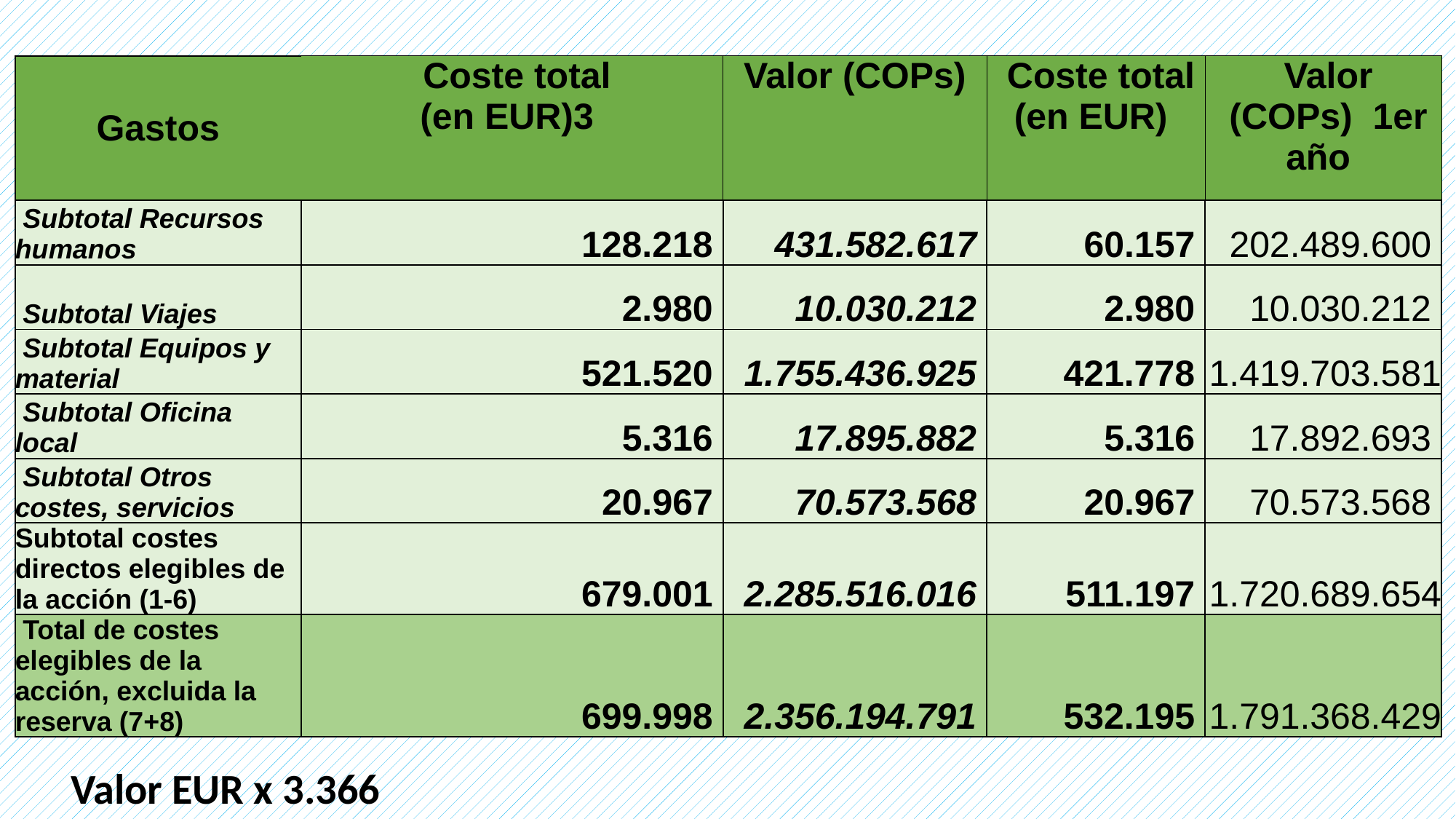

| Gastos | Coste total (en EUR)3 | Valor (COPs) | Coste total (en EUR) | Valor (COPs) 1er año |
| --- | --- | --- | --- | --- |
| Subtotal Recursos humanos | 128.218 | 431.582.617 | 60.157 | 202.489.600 |
| Subtotal Viajes | 2.980 | 10.030.212 | 2.980 | 10.030.212 |
| Subtotal Equipos y material | 521.520 | 1.755.436.925 | 421.778 | 1.419.703.581 |
| Subtotal Oficina local | 5.316 | 17.895.882 | 5.316 | 17.892.693 |
| Subtotal Otros costes, servicios | 20.967 | 70.573.568 | 20.967 | 70.573.568 |
| Subtotal costes directos elegibles de la acción (1-6) | 679.001 | 2.285.516.016 | 511.197 | 1.720.689.654 |
| Total de costes elegibles de la acción, excluida la reserva (7+8) | 699.998 | 2.356.194.791 | 532.195 | 1.791.368.429 |
 Valor EUR x 3.366